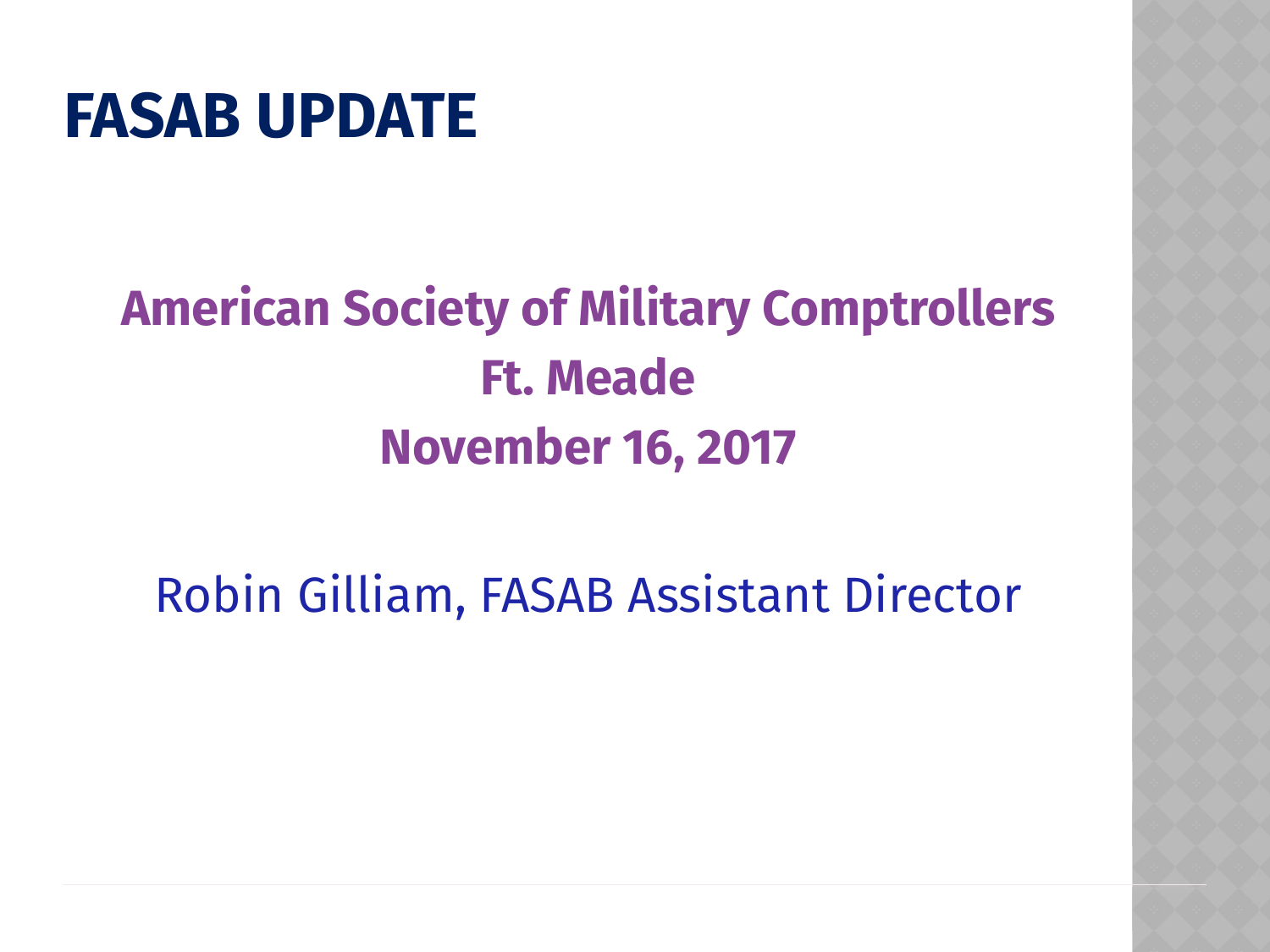

# FASAB Update

American Society of Military Comptrollers
Ft. Meade
November 16, 2017

Robin Gilliam, FASAB Assistant Director